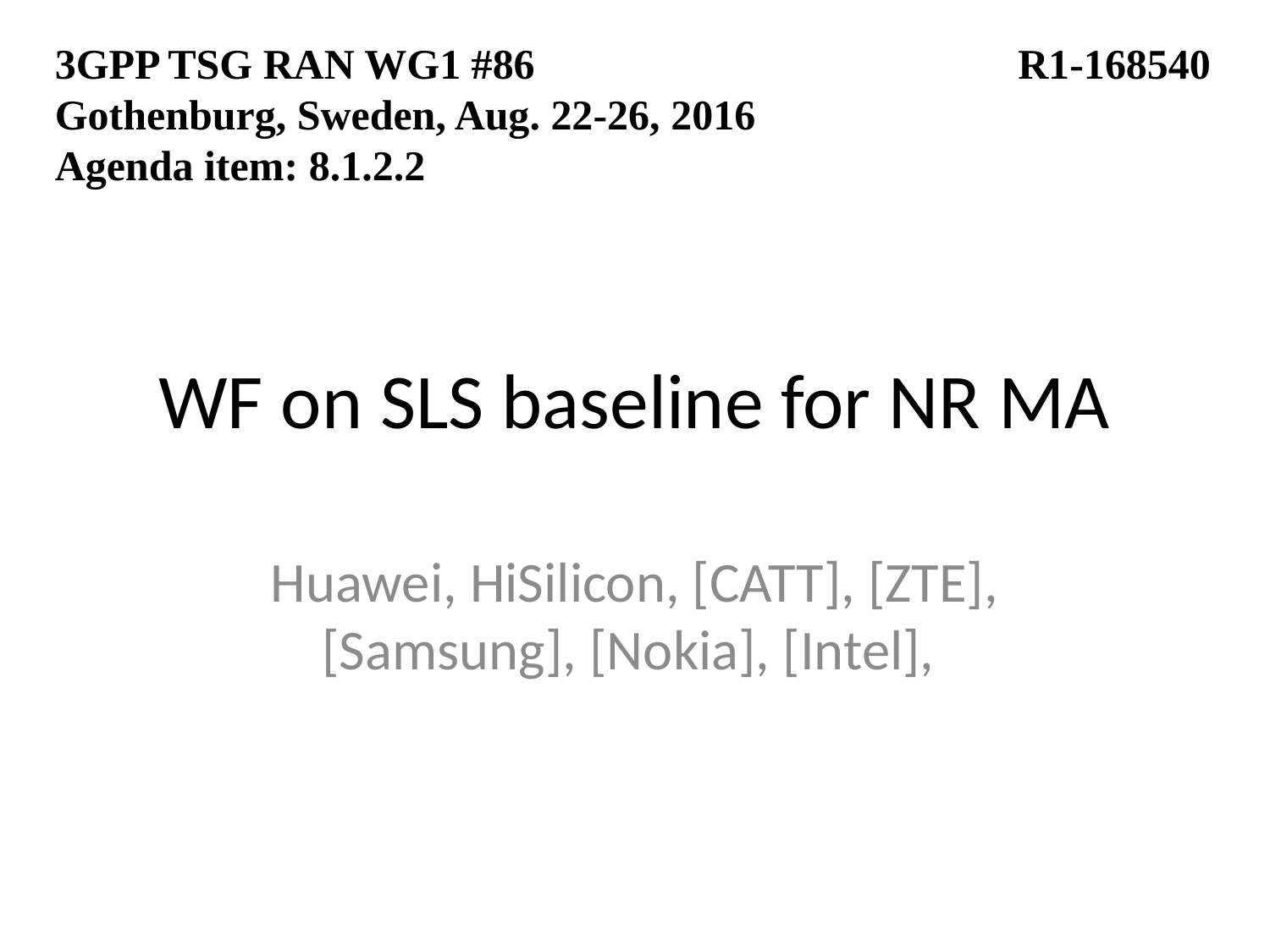

3GPP TSG RAN WG1 #86				       R1-168540
Gothenburg, Sweden, Aug. 22-26, 2016
Agenda item: 8.1.2.2
# WF on SLS baseline for NR MA
Huawei, HiSilicon, [CATT], [ZTE], [Samsung], [Nokia], [Intel],